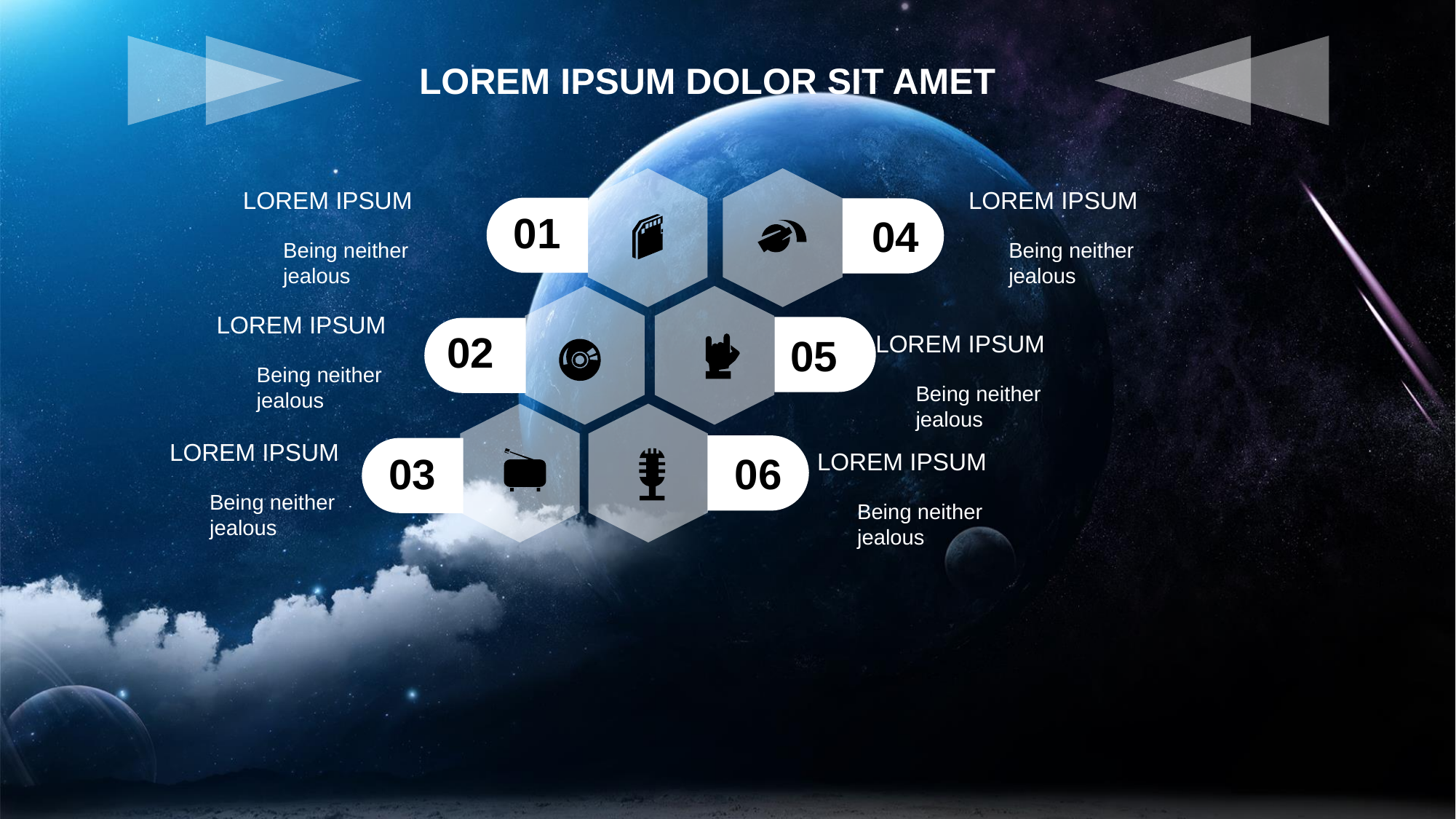

LOREM IPSUM DOLOR SIT AMET

LOREM IPSUM
Being neither jealous
LOREM IPSUM
Being neither jealous

01
04

LOREM IPSUM
Being neither jealous

02
05
LOREM IPSUM
Being neither jealous

LOREM IPSUM
Being neither jealous
LOREM IPSUM
Being neither jealous
06
03